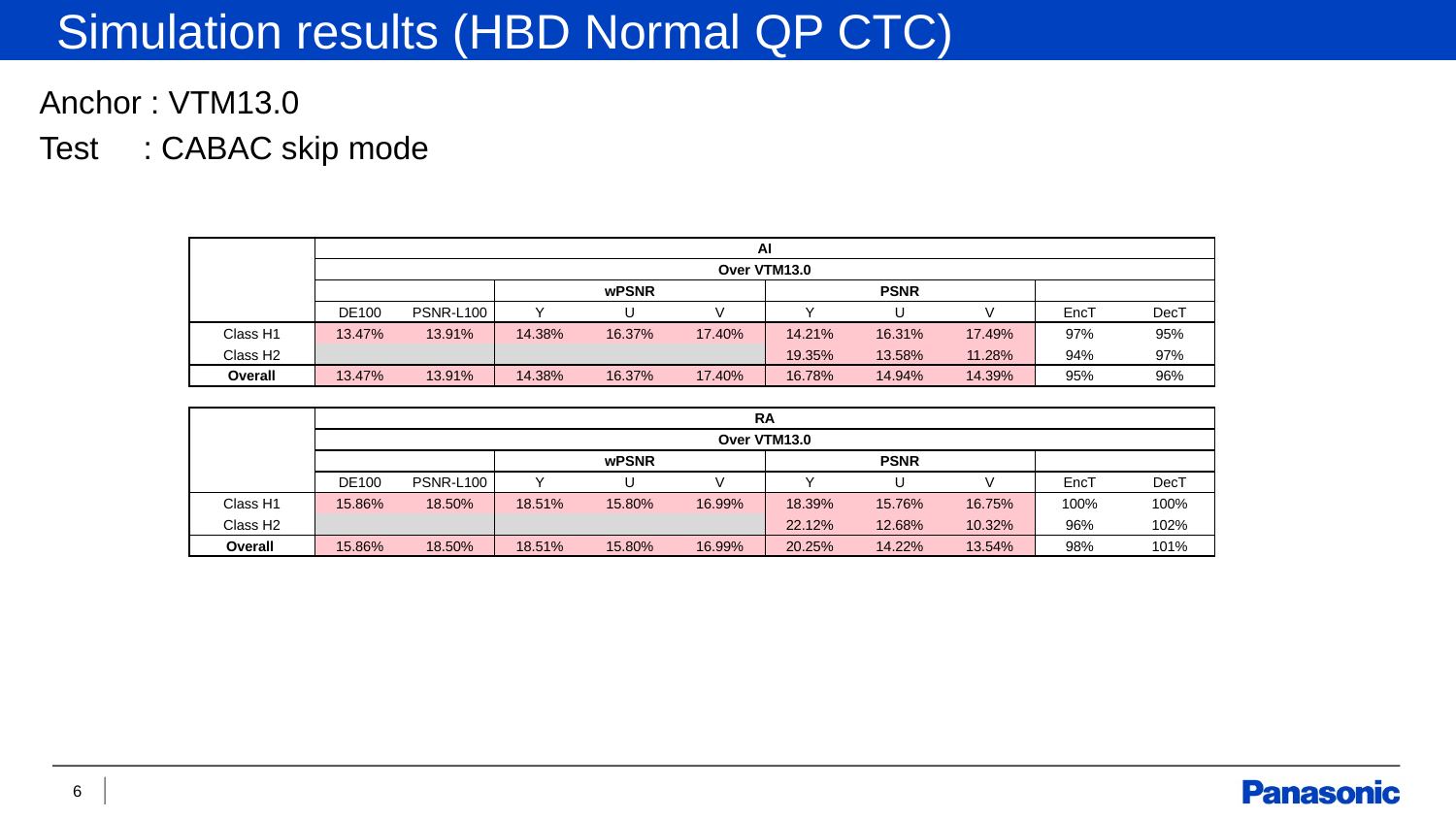

Simulation results (HBD Normal QP CTC)
Anchor : VTM13.0
Test     : CABAC skip mode
|  | AI |  |  |  |  |  |  |  |  |  |
| --- | --- | --- | --- | --- | --- | --- | --- | --- | --- | --- |
|  | Over VTM13.0 |  |  |  |  |  |  |  |  |  |
|  |  |  | wPSNR |  |  | PSNR |  |  |  |  |
|  | DE100 | PSNR-L100 | Y | U | V | Y | U | V | EncT | DecT |
| Class H1 | 13.47% | 13.91% | 14.38% | 16.37% | 17.40% | 14.21% | 16.31% | 17.49% | 97% | 95% |
| Class H2 |  |  |  |  |  | 19.35% | 13.58% | 11.28% | 94% | 97% |
| Overall | 13.47% | 13.91% | 14.38% | 16.37% | 17.40% | 16.78% | 14.94% | 14.39% | 95% | 96% |
|  |  |  |  |  |  |  |  |  |  |  |
|  | RA |  |  |  |  |  |  |  |  |  |
|  | Over VTM13.0 |  |  |  |  |  |  |  |  |  |
|  |  |  | wPSNR |  |  | PSNR |  |  |  |  |
|  | DE100 | PSNR-L100 | Y | U | V | Y | U | V | EncT | DecT |
| Class H1 | 15.86% | 18.50% | 18.51% | 15.80% | 16.99% | 18.39% | 15.76% | 16.75% | 100% | 100% |
| Class H2 |  |  |  |  |  | 22.12% | 12.68% | 10.32% | 96% | 102% |
| Overall | 15.86% | 18.50% | 18.51% | 15.80% | 16.99% | 20.25% | 14.22% | 13.54% | 98% | 101% |